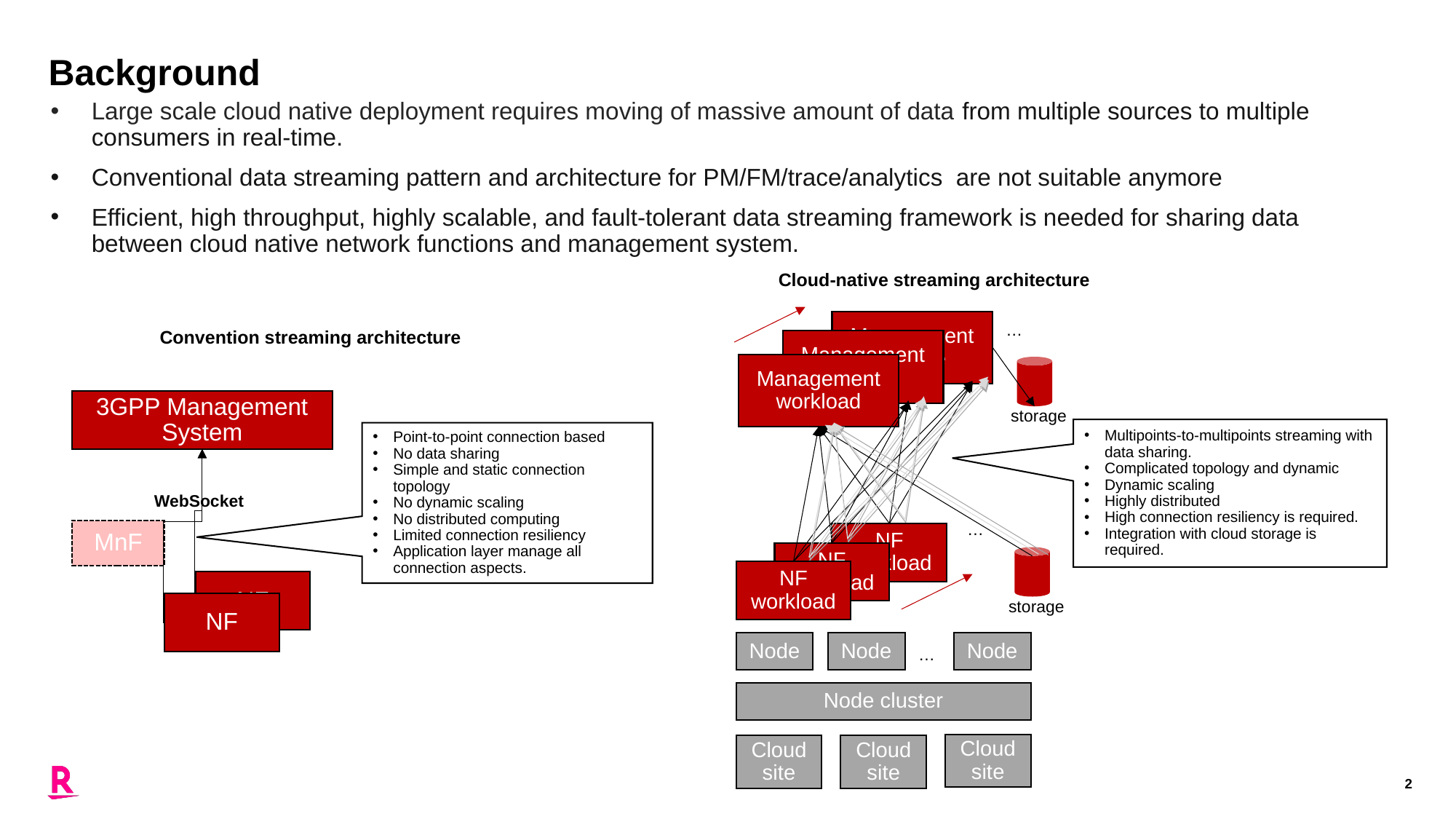

# Background
Large scale cloud native deployment requires moving of massive amount of data from multiple sources to multiple consumers in real-time.
Conventional data streaming pattern and architecture for PM/FM/trace/analytics  are not suitable anymore
Efficient, high throughput, highly scalable, and fault-tolerant data streaming framework is needed for sharing data between cloud native network functions and management system.
Cloud-native streaming architecture
Management service
…
Convention streaming architecture
Management service
Management workload

3GPP Management System
storage
Multipoints-to-multipoints streaming with data sharing.
Complicated topology and dynamic
Dynamic scaling
Highly distributed
High connection resiliency is required.
Integration with cloud storage is required.
Point-to-point connection based
No data sharing
Simple and static connection topology
No dynamic scaling
No distributed computing
Limited connection resiliency
Application layer manage all connection aspects.
WebSocket
…
MnF
NF workload
NF workload

NF workload
NF
storage
NF
Node
Node
Node
…
Node cluster
Cloud site
Cloud site
Cloud site